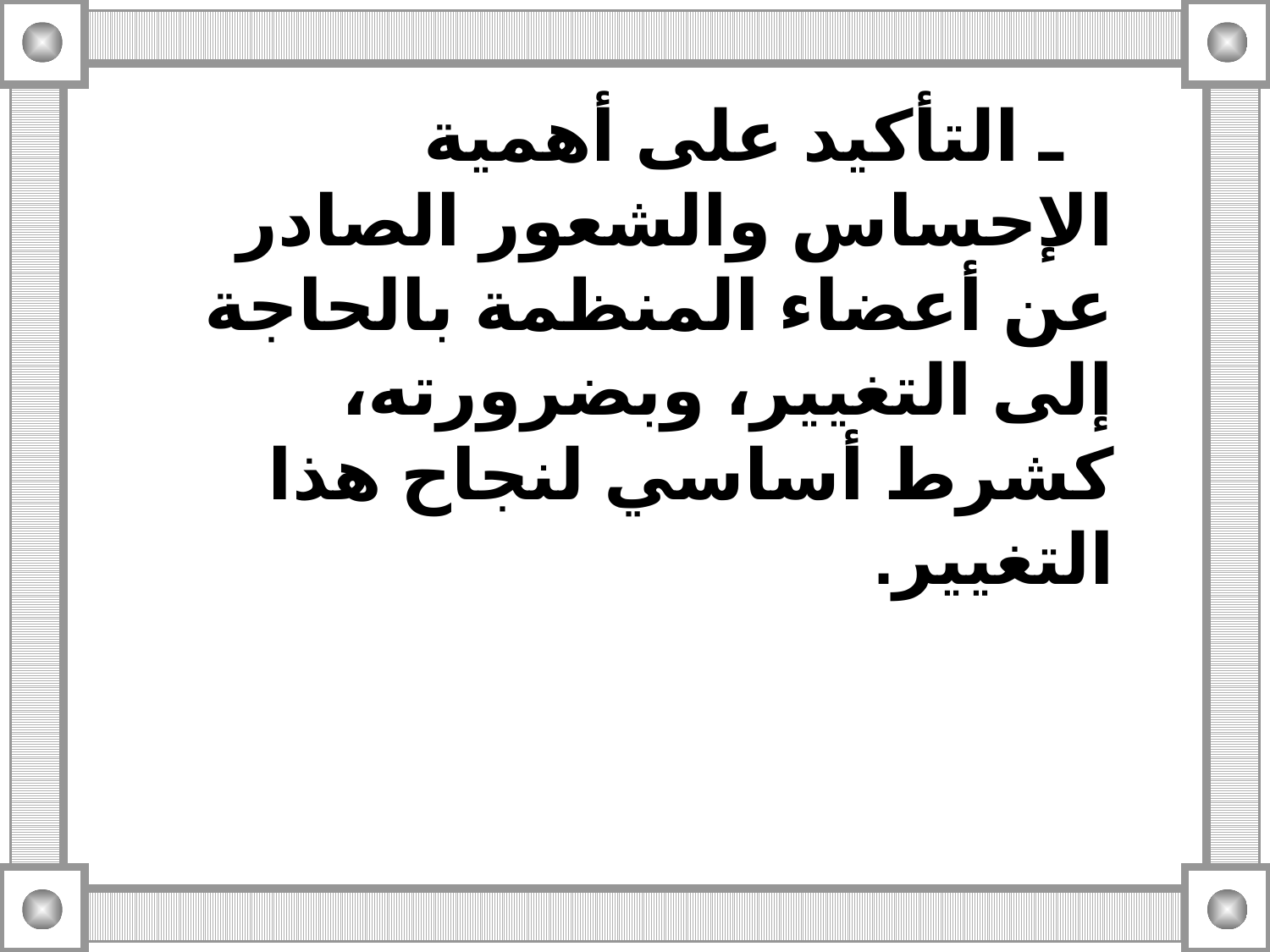

ـ التأكيد على أهمية الإحساس والشعور الصادر عن أعضاء المنظمة بالحاجة إلى التغيير، وبضرورته، كشرط أساسي لنجاح هذا التغيير.